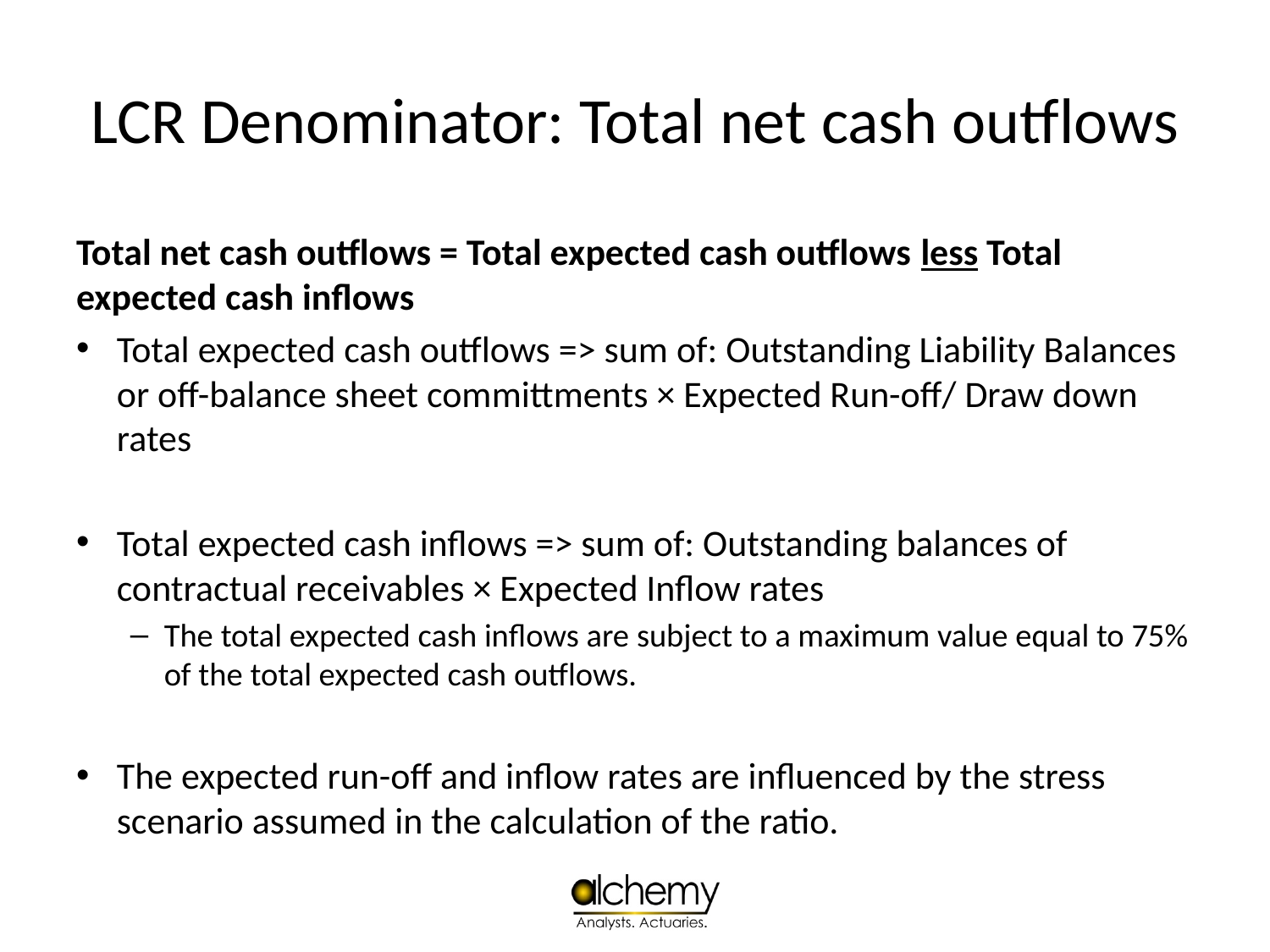

# LCR Denominator: Total net cash outflows
Total net cash outflows = Total expected cash outflows less Total expected cash inflows
Total expected cash outflows => sum of: Outstanding Liability Balances or off-balance sheet committments × Expected Run-off/ Draw down rates

Total expected cash inflows => sum of: Outstanding balances of contractual receivables × Expected Inflow rates
The total expected cash inflows are subject to a maximum value equal to 75% of the total expected cash outflows.

The expected run-off and inflow rates are influenced by the stress scenario assumed in the calculation of the ratio.